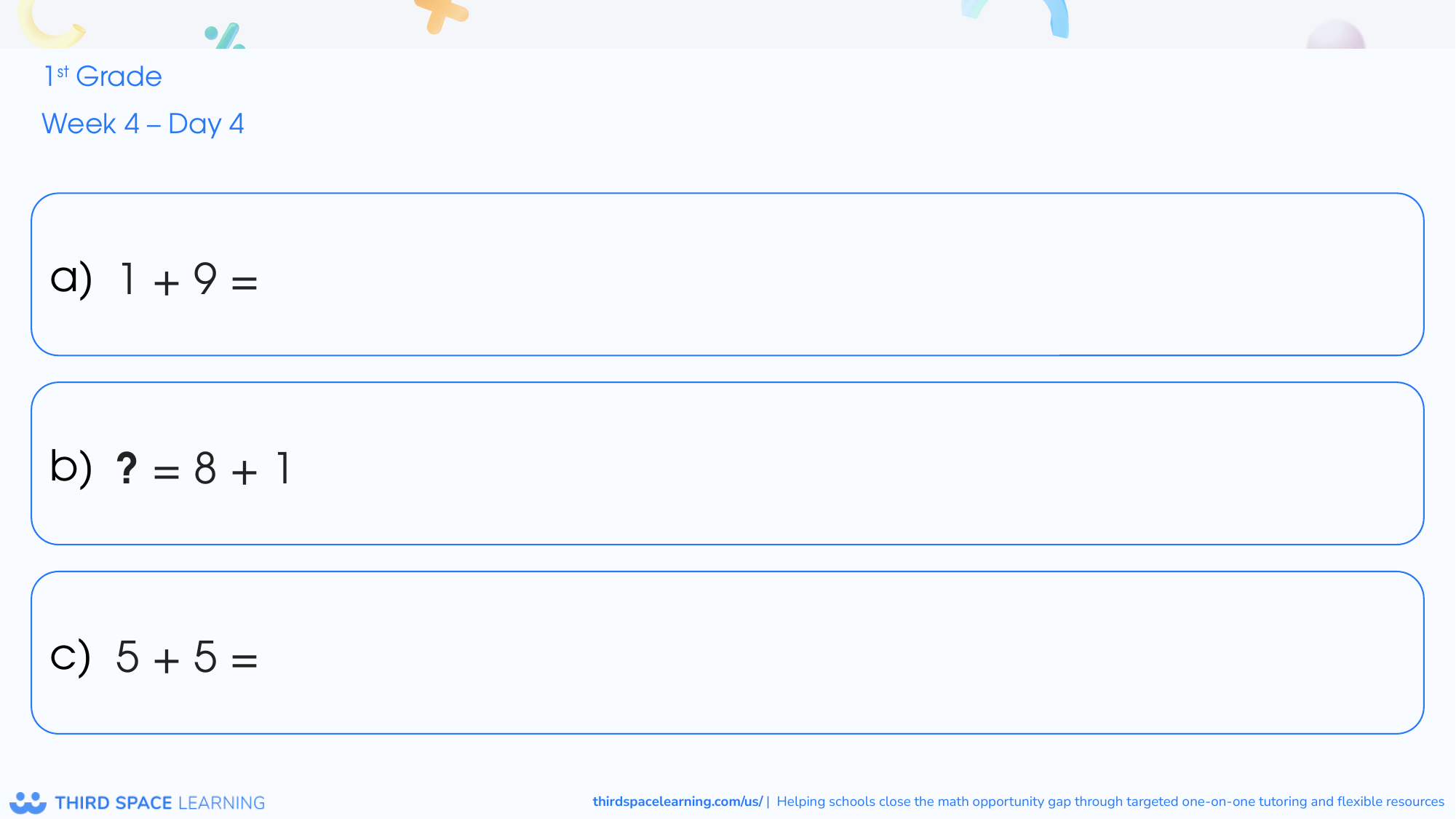

1st Grade
Week 4 – Day 4
1 + 9 =
? = 8 + 1
5 + 5 =